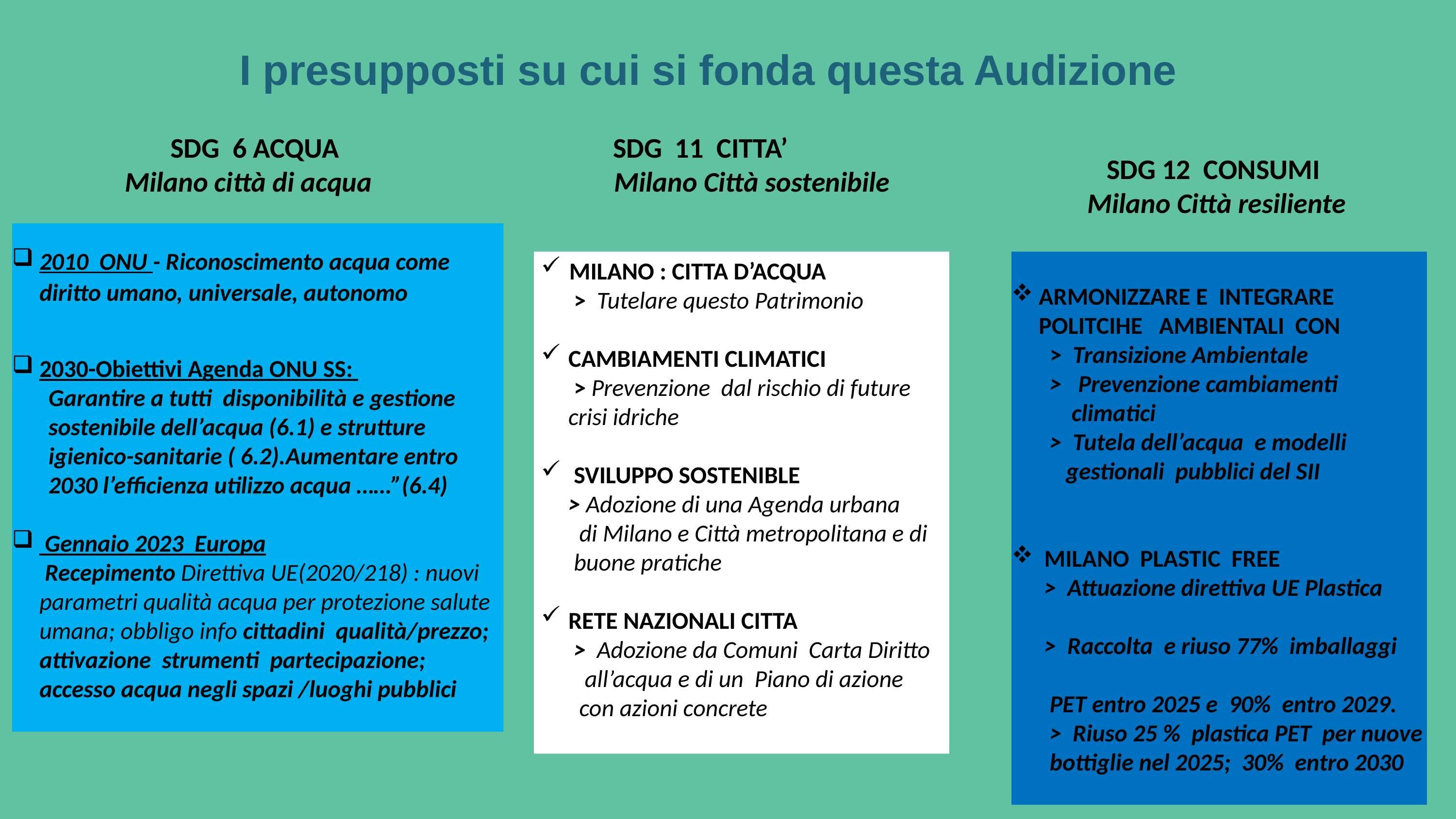

I presupposti su cui si fonda questa Audizione
SDG  11  CITTA’                  Milano Città sostenibile
SDG  6 ACQUA
Milano città di acqua
SDG 12  CONSUMI
Milano Città resiliente

2010  ONU - Riconoscimento acqua come diritto umano, universale, autonomo

2030-Obiettivi Agenda ONU SS:
Garantire a tutti  disponibilità e gestione sostenibile dell’acqua (6.1) e strutture igienico-sanitarie ( 6.2).Aumentare entro  2030 l’efficienza utilizzo acqua ……”(6.4)

 Gennaio 2023  Europa
      Recepimento Direttiva UE(2020/218) : nuovi
     parametri qualità acqua per protezione salute
     umana; obbligo info cittadini  qualità/prezzo;
     attivazione  strumenti  partecipazione;
     accesso acqua negli spazi /luoghi pubblici

 MILANO : CITTA D’ACQUA
      >  Tutelare questo Patrimonio

CAMBIAMENTI CLIMATICI                       > Prevenzione  dal rischio di future crisi idriche

 SVILUPPO SOSTENIBLE
     > Adozione di una Agenda urbana
       di Milano e Città metropolitana e di
      buone pratiche

RETE NAZIONALI CITTA
      >  Adozione da Comuni  Carta Diritto
        all’acqua e di un  Piano di azione
       con azioni concrete

ARMONIZZARE E  INTEGRARE  POLITCIHE   AMBIENTALI  CON
       >  Transizione Ambientale
       >   Prevenzione cambiamenti
           climatici
       >  Tutela dell’acqua  e modelli
          gestionali  pubblici del SII

 MILANO  PLASTIC  FREE
      >  Attuazione direttiva UE Plastica
      >  Raccolta  e riuso 77%  imballaggi
       PET entro 2025 e  90%  entro 2029.
       >  Riuso 25 %  plastica PET  per nuove
       bottiglie nel 2025;  30%  entro 2030